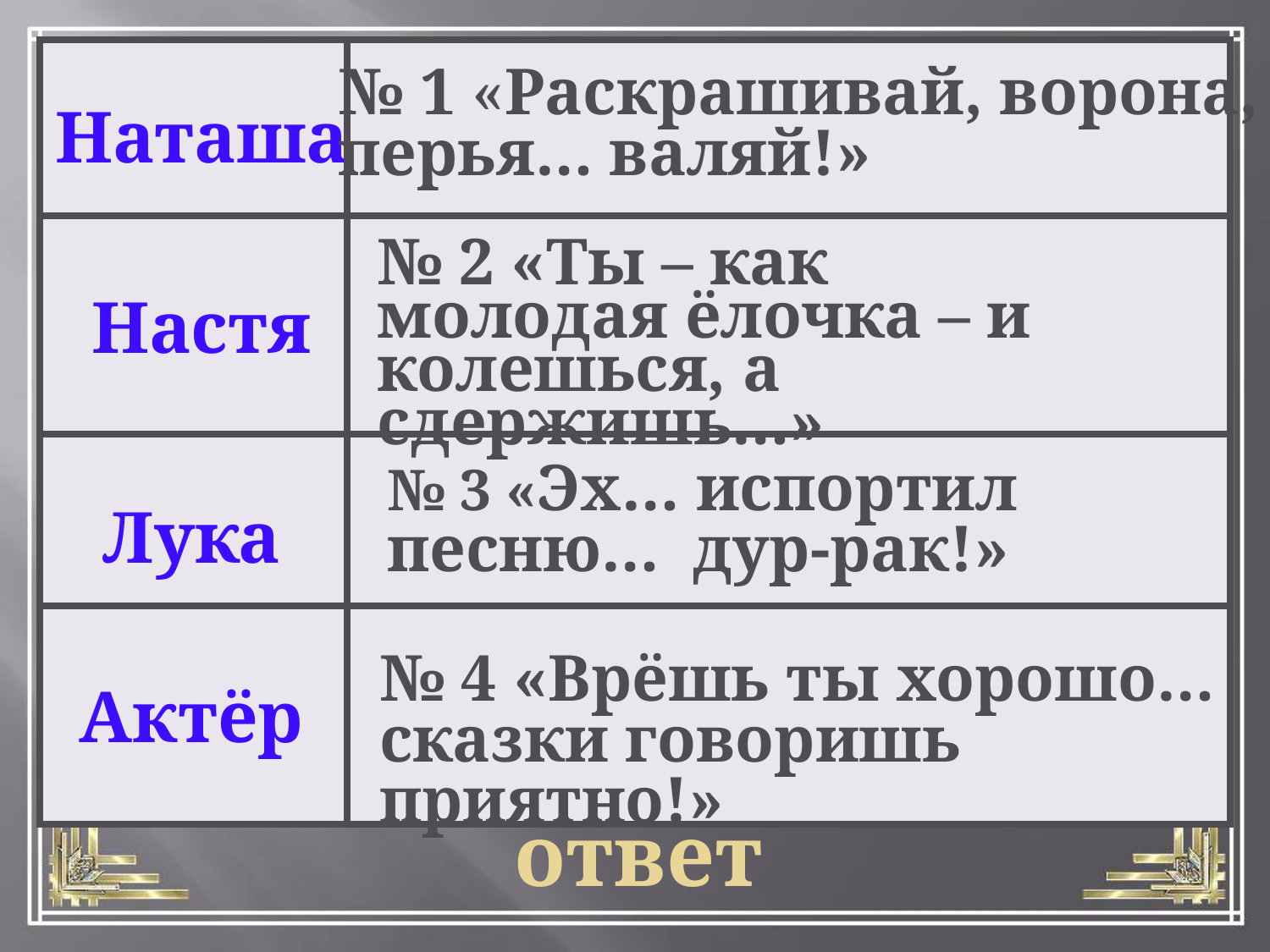

|  |  |
| --- | --- |
|  |  |
|  |  |
|  |  |
№ 1 «Раскрашивай, ворона,
перья… валяй!»
Наташа
№ 2 «Ты – как молодая ёлочка – и колешься, а сдержишь…»
Настя
№ 3 «Эх… испортил песню…  дур-рак!»
Лука
№ 4 «Врёшь ты хорошо… сказки говоришь приятно!»
Актёр
ответ